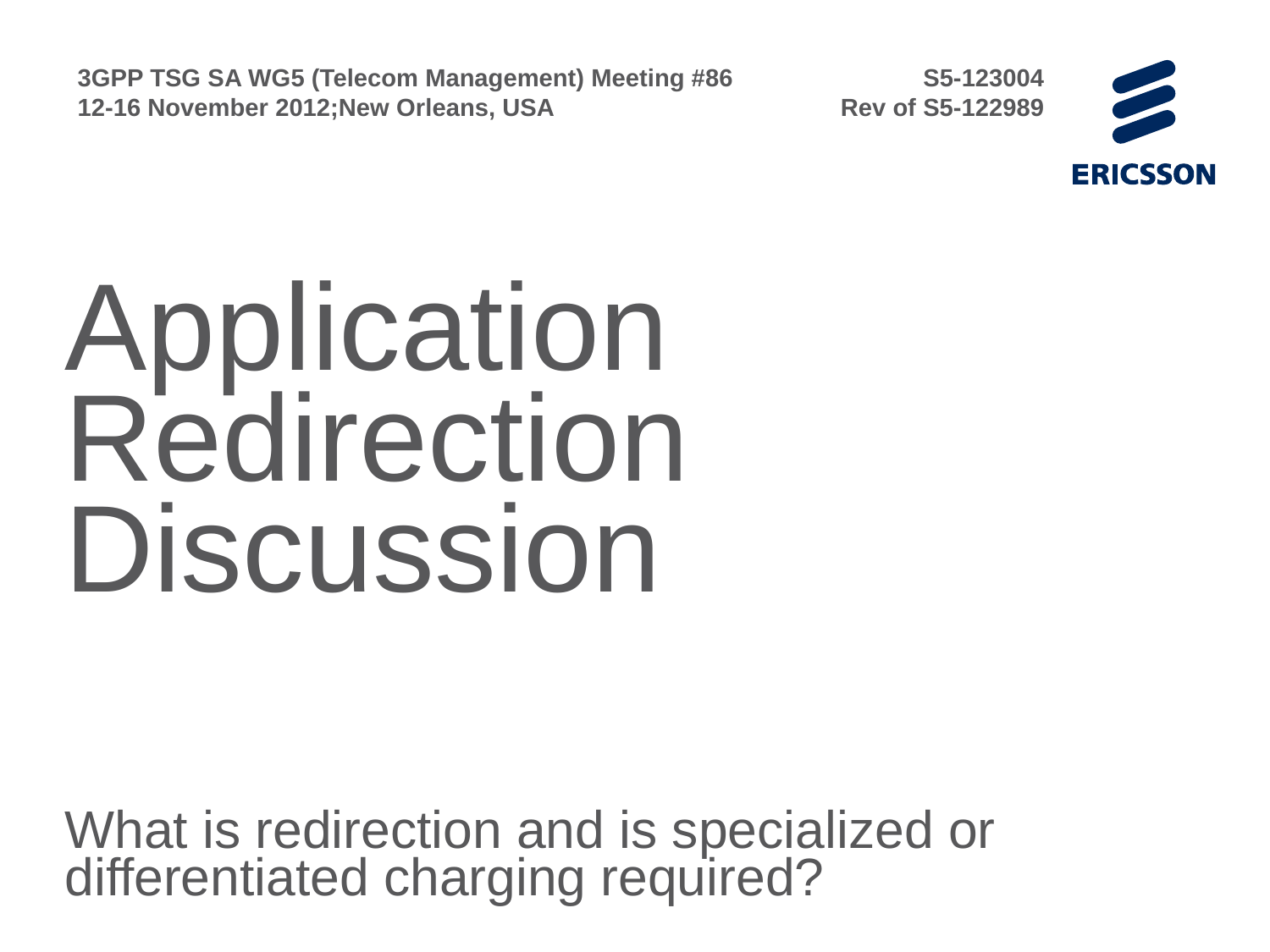

S5-123004
Rev of S5-122989
3GPP TSG SA WG5 (Telecom Management) Meeting #86
12-16 November 2012;New Orleans, USA
# Application Redirection Discussion
What is redirection and is specialized or differentiated charging required?